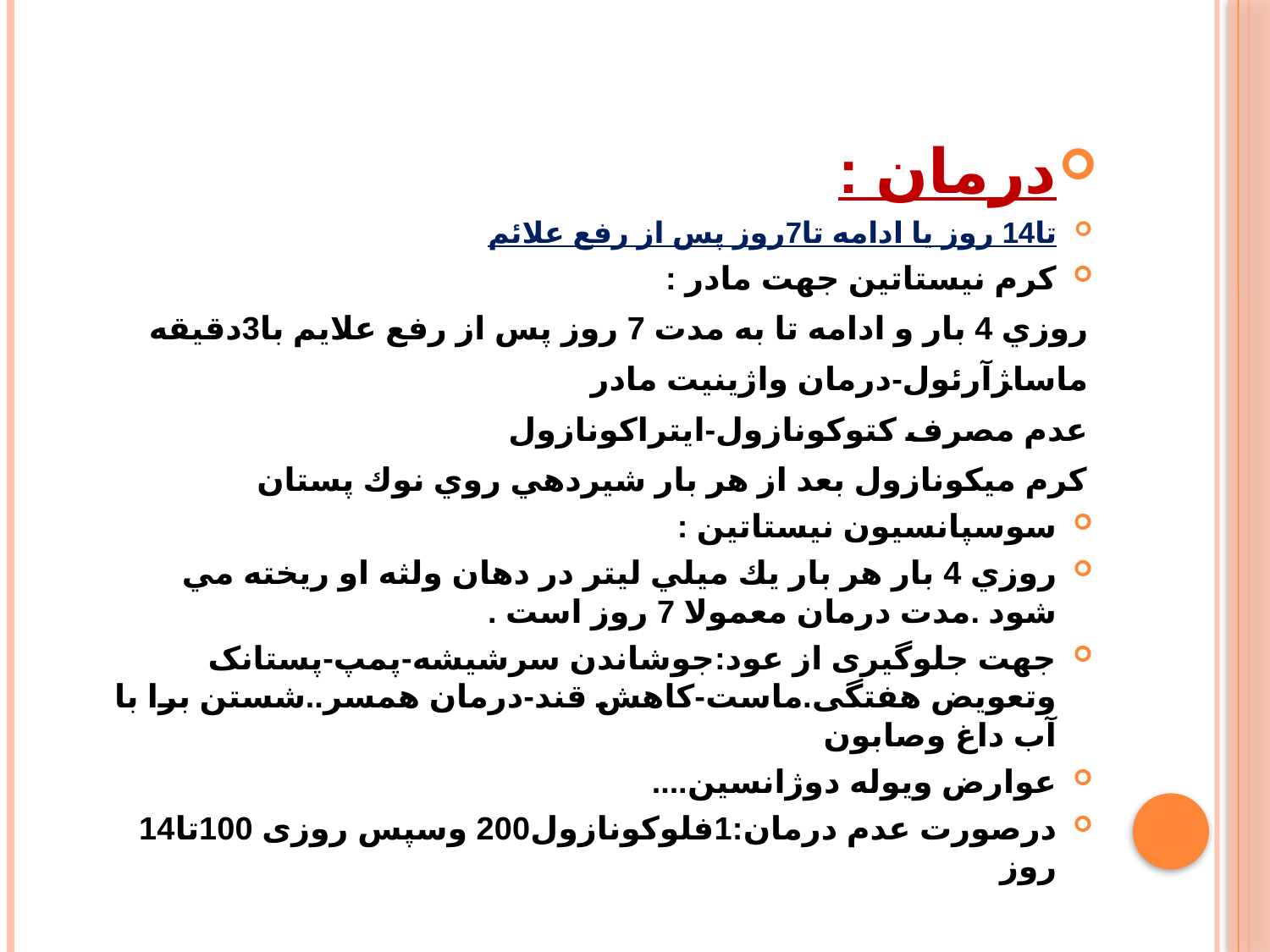

درمان :
تا14 روز یا ادامه تا7روز پس از رفع علائم
كرم نيستاتين جهت مادر :
روزي 4 بار و ادامه تا به مدت 7 روز پس از رفع علایم با3دقيقه
ماسا‍ژآرئول-درمان واژینیت مادر
عدم مصرف کتوکونازول-ایتراکونازول
کرم ميكونازول بعد از هر بار شيردهي روي نوك پستان
سوسپانسيون نيستاتين :
روزي 4 بار هر بار يك ميلي ليتر در دهان ولثه او ريخته مي شود .مدت درمان معمولا 7 روز است .
جهت جلوگیری از عود:جوشاندن سرشیشه-پمپ-پستانک وتعویض هفتگی.ماست-کاهش قند-درمان همسر..شستن برا با آب داغ وصابون
عوارض ویوله دوژانسین....
درصورت عدم درمان:1فلوکونازول200 وسپس روزی 100تا14 روز